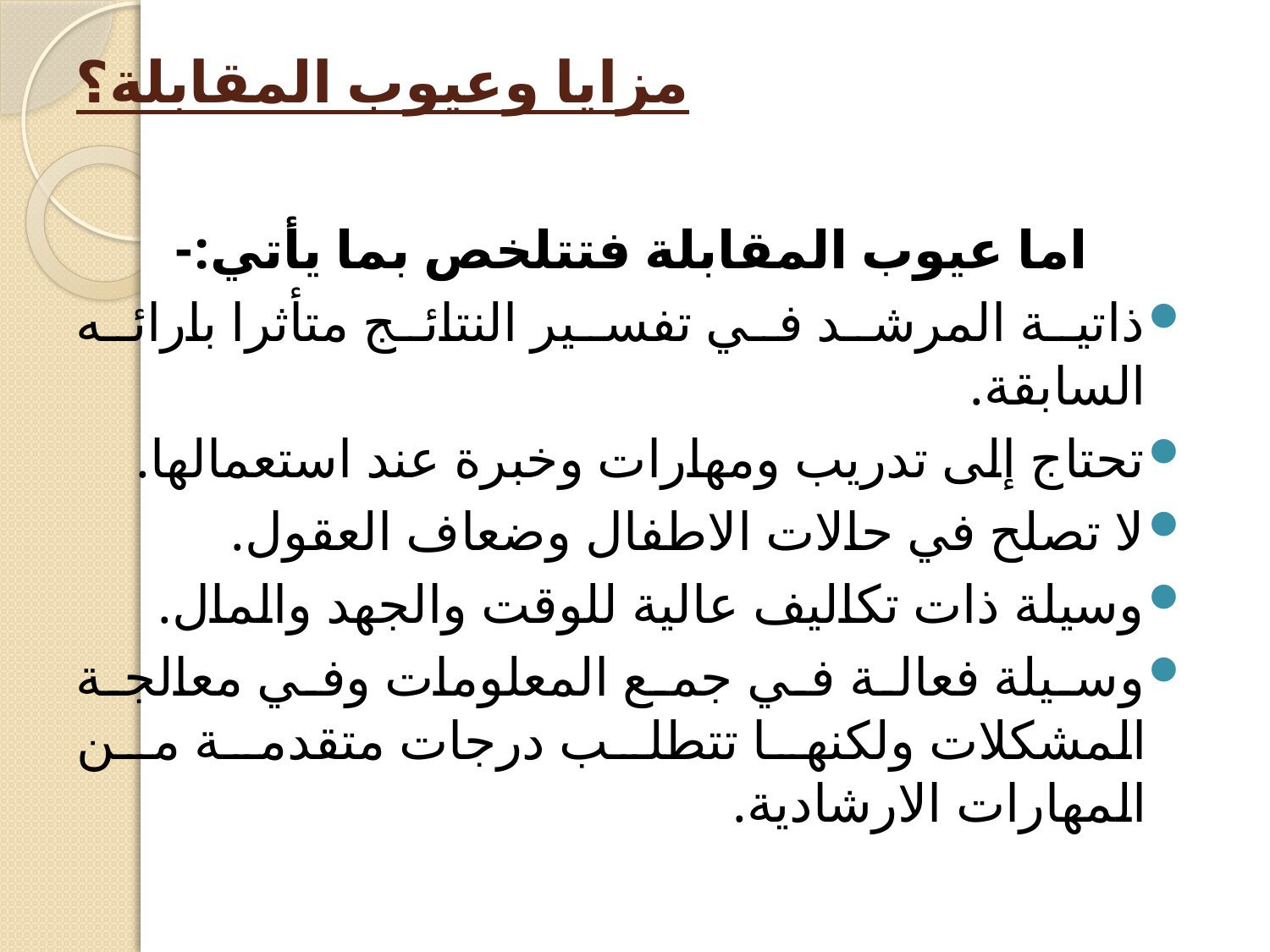

# مزايا وعيوب المقابلة؟

       اما عيوب المقابلة فتتلخص بما يأتي:-
ذاتية المرشد في تفسير النتائج متأثرا بارائه السابقة.
تحتاج إلى تدريب ومهارات وخبرة عند استعمالها.
لا تصلح في حالات الاطفال وضعاف العقول.
وسيلة ذات تكاليف عالية للوقت والجهد والمال.
وسيلة فعالة في جمع المعلومات وفي معالجة المشكلات ولكنها تتطلب درجات متقدمة من المهارات الارشادية.